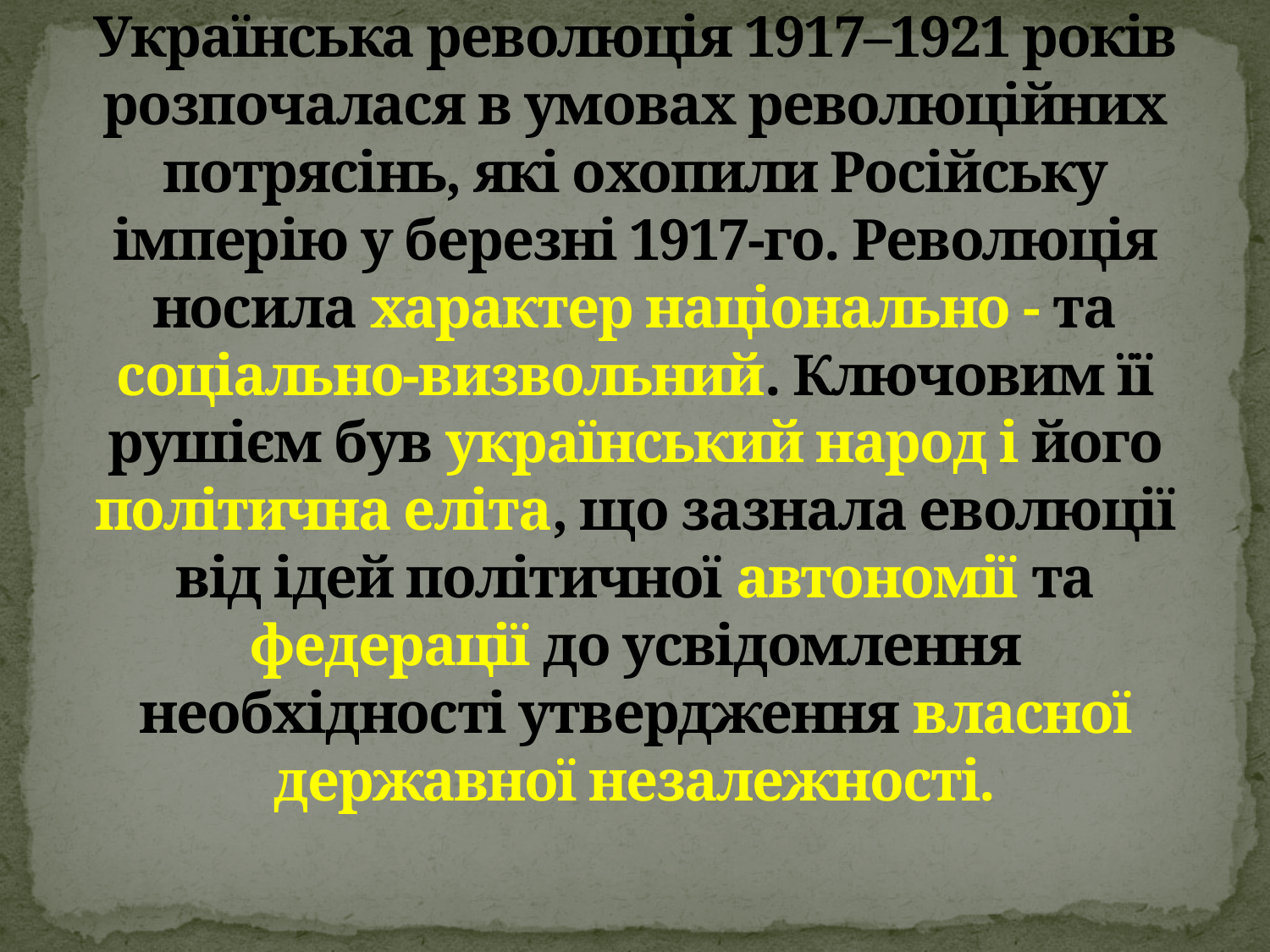

# Українська революція 1917–1921 років розпочалася в умовах революційних потрясінь, які охопили Російську імперію у березні 1917-го. Революція носила характер національно - та соціально-визвольний. Ключовим її рушієм був український народ і його політична еліта, що зазнала еволюції від ідей політичної автономії та федерації до усвідомлення необхідності утвердження власної державної незалежності.